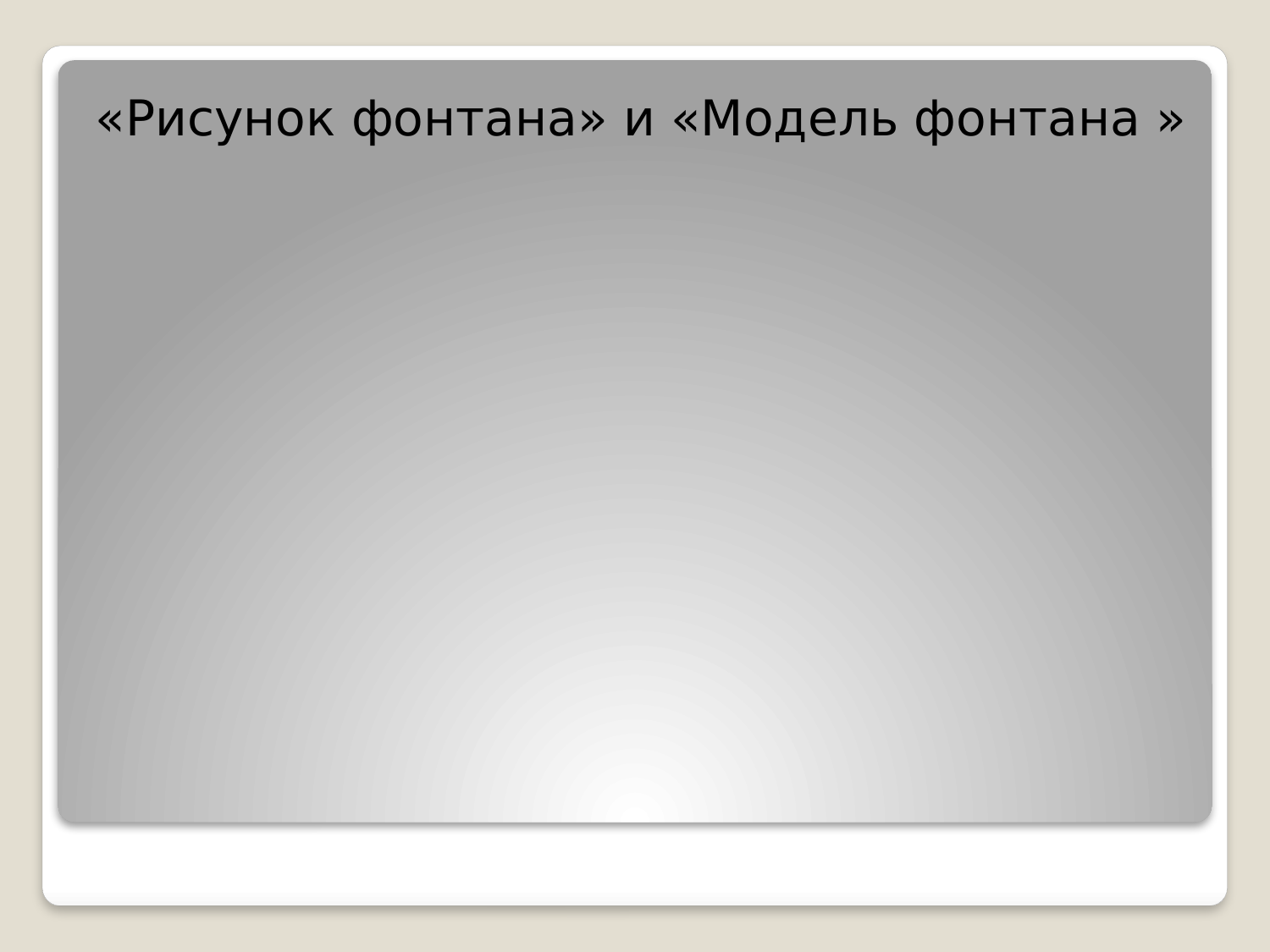

«Рисунок фонтана» и «Модель фонтана »
#